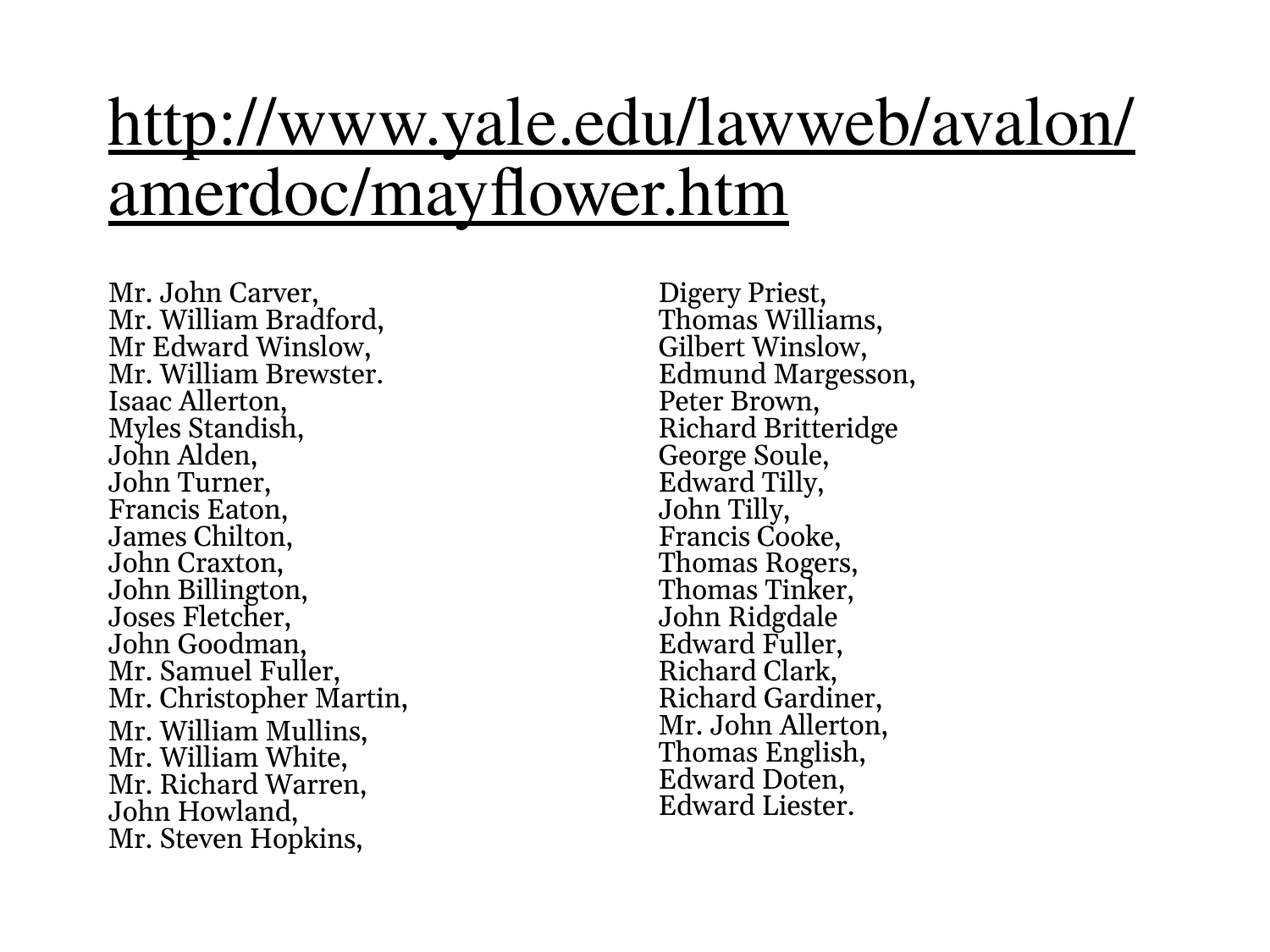

# http://www.yale.edu/lawweb/avalon/amerdoc/mayflower.htm
Mr. John Carver,
Mr. William Bradford,
Mr Edward Winslow,
Mr. William Brewster.
Isaac Allerton,
Myles Standish,
John Alden,
John Turner,
Francis Eaton,
James Chilton,
John Craxton,
John Billington,
Joses Fletcher,
John Goodman,
Mr. Samuel Fuller,
Mr. Christopher Martin,
Mr. William Mullins,
Mr. William White,
Mr. Richard Warren,
John Howland,
Mr. Steven Hopkins,
Digery Priest,
Thomas Williams,
Gilbert Winslow,
Edmund Margesson,
Peter Brown,
Richard Britteridge
George Soule,
Edward Tilly,
John Tilly,
Francis Cooke,
Thomas Rogers,
Thomas Tinker,
John Ridgdale
Edward Fuller,
Richard Clark,
Richard Gardiner,
Mr. John Allerton,
Thomas English,
Edward Doten,
Edward Liester.